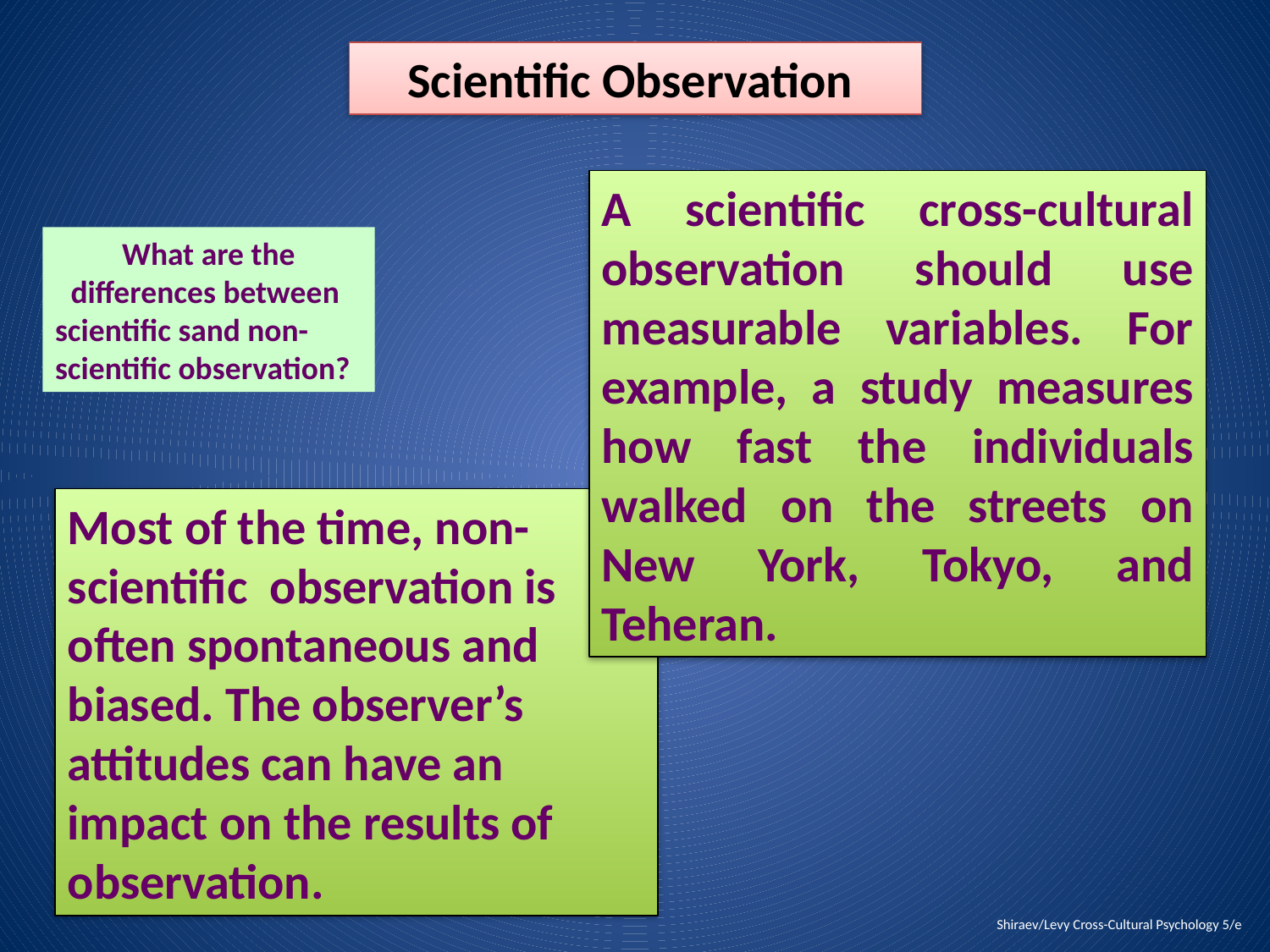

Scientific Observation
A scientific cross-cultural observation should use measurable variables. For example, a study measures how fast the individuals walked on the streets on New York, Tokyo, and Teheran.
What are the differences between
scientific sand non-scientific observation?
Most of the time, non-scientific  observation is often spontaneous and biased. The observer’s attitudes can have an impact on the results of observation.
Shiraev/Levy Cross-Cultural Psychology 5/e